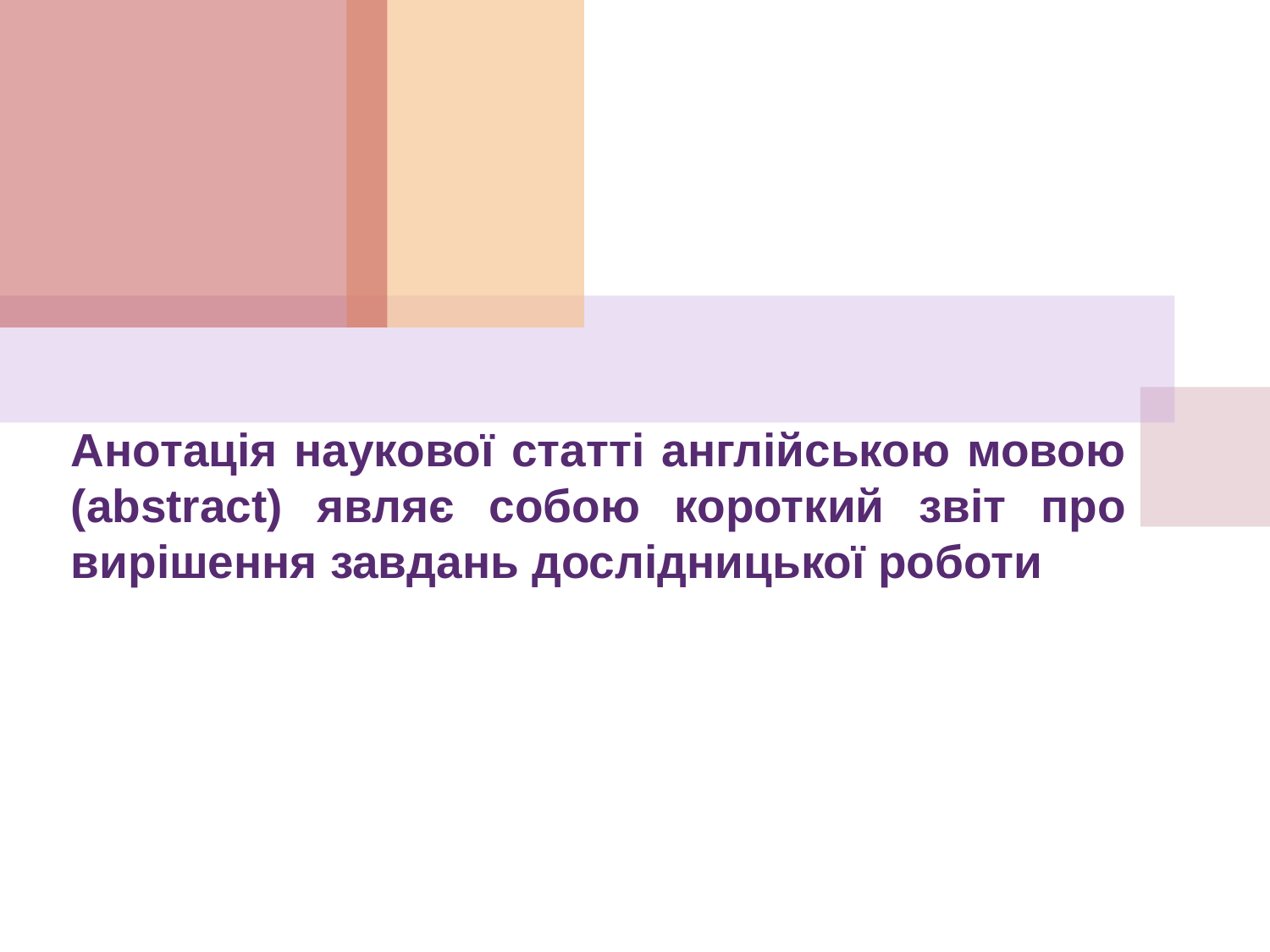

# Анотація наукової статті англійською мовою (abstract) являє собою короткий звіт про вирішення завдань дослідницької роботи